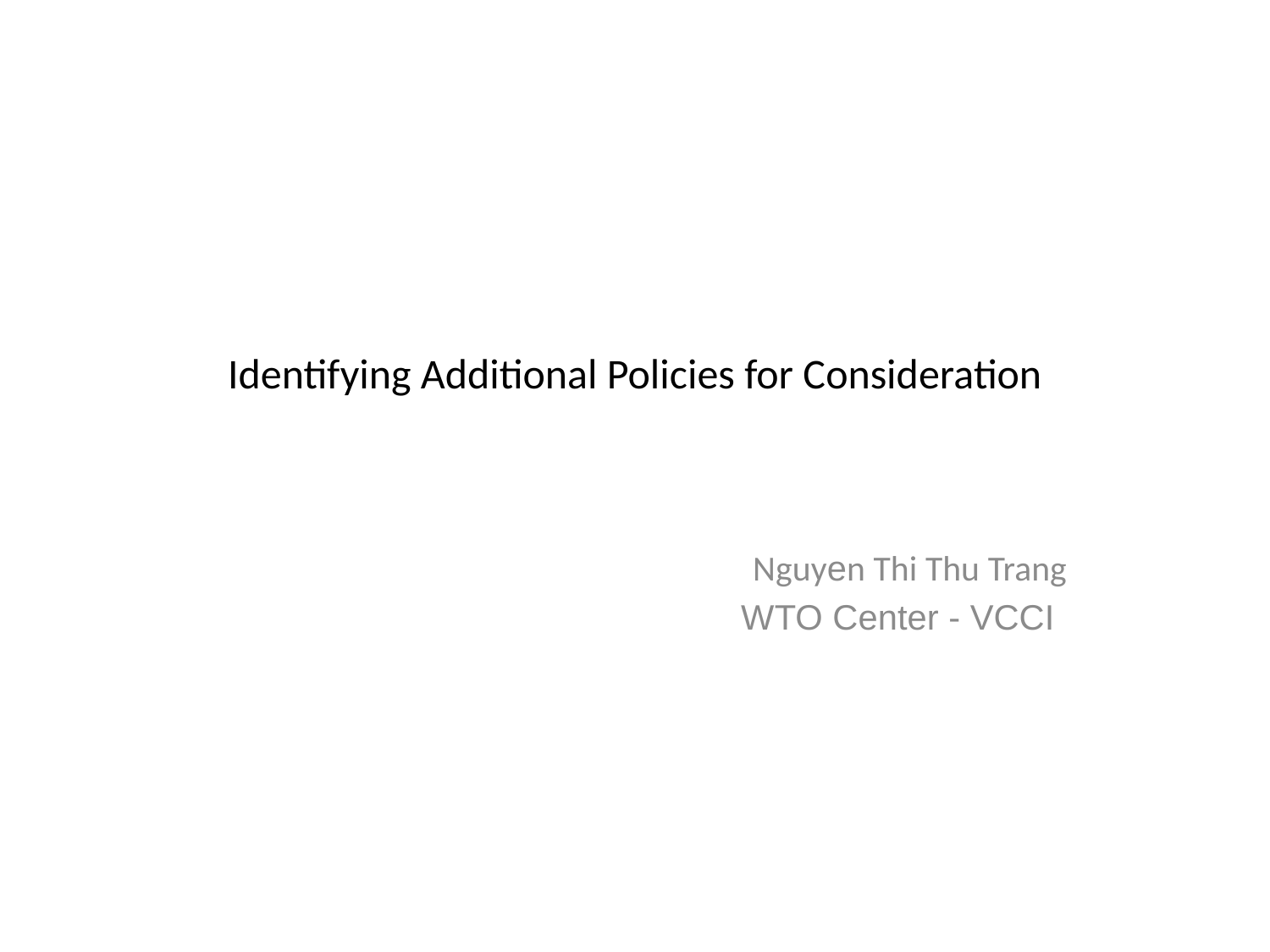

# Identifying Additional Policies for Consideration
Nguyen Thi Thu Trang
                                                      WTO Center - VCCI